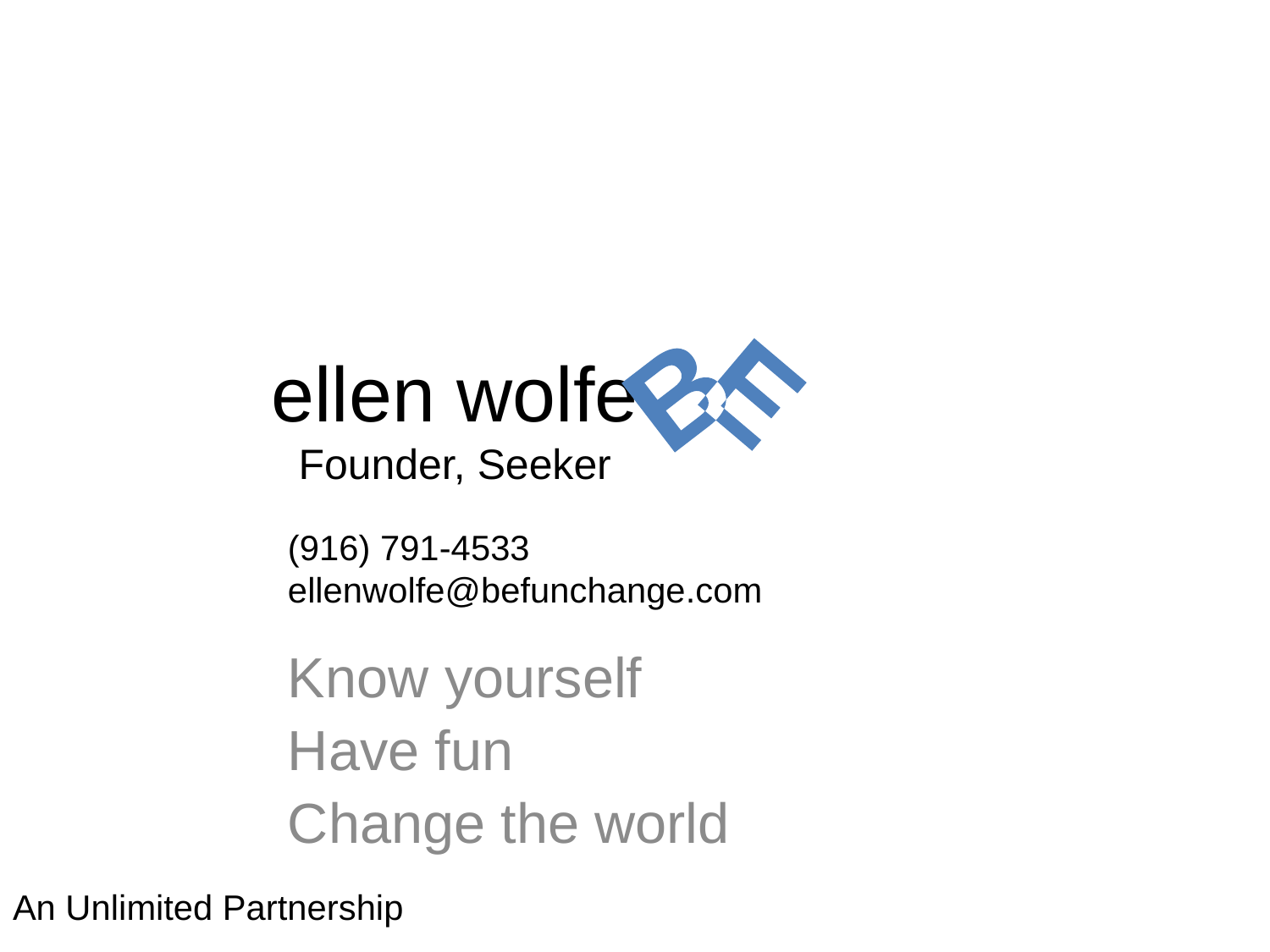

# ellen wolfe Founder, Seeker
BE
(916) 791-4533
ellenwolfe@befunchange.com
Know yourself
Have fun
Change the world
An Unlimited Partnership